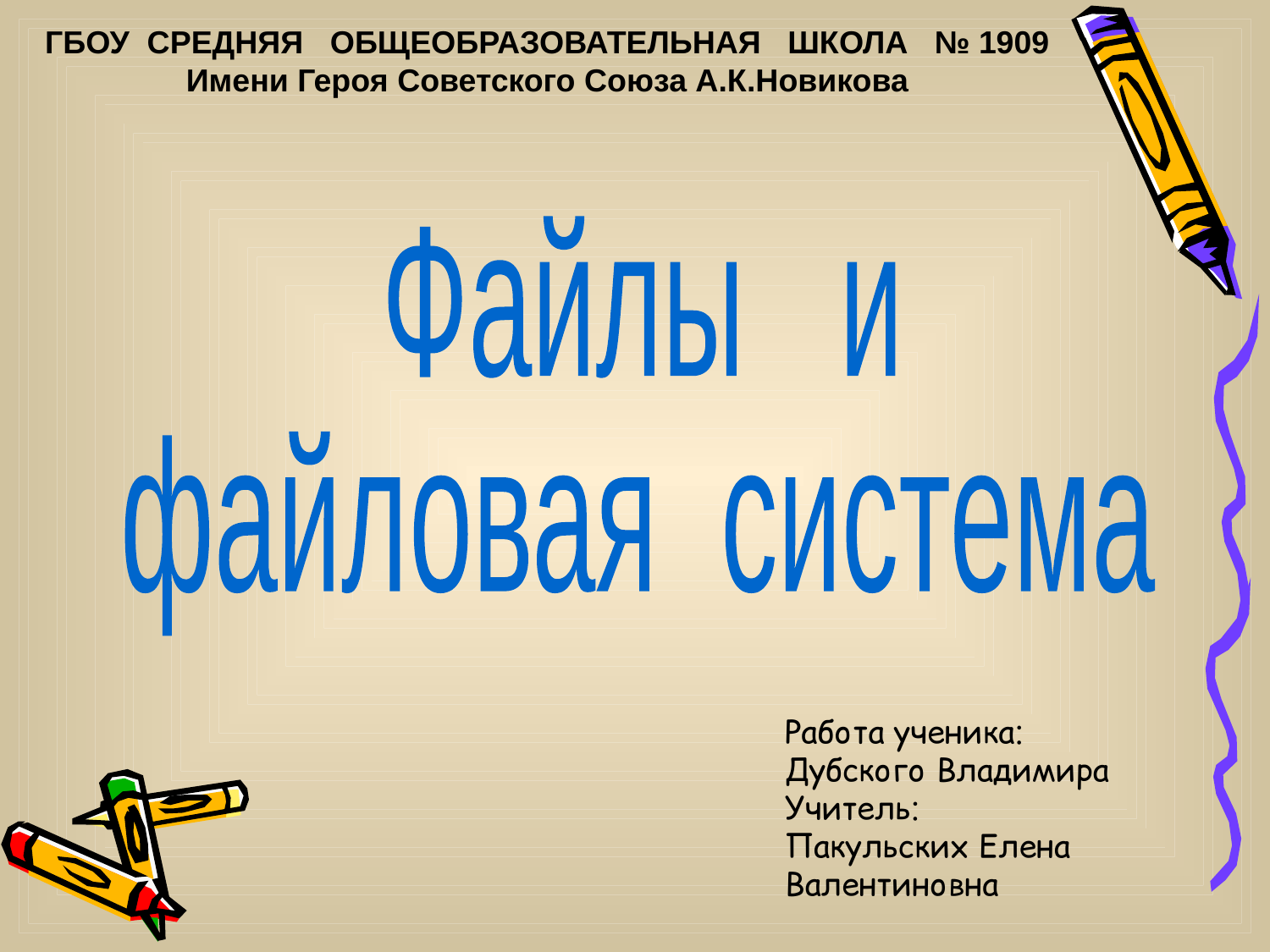

ГБОУ  СРЕДНЯЯ   ОБЩЕОБРАЗОВАТЕЛЬНАЯ   ШКОЛА   № 1909
Имени Героя Советского Союза А.К.Новикова
Файлы   и
файловая  система
Работа ученика:
Дубского Владимира
Учитель:
Пакульских Елена Валентиновна